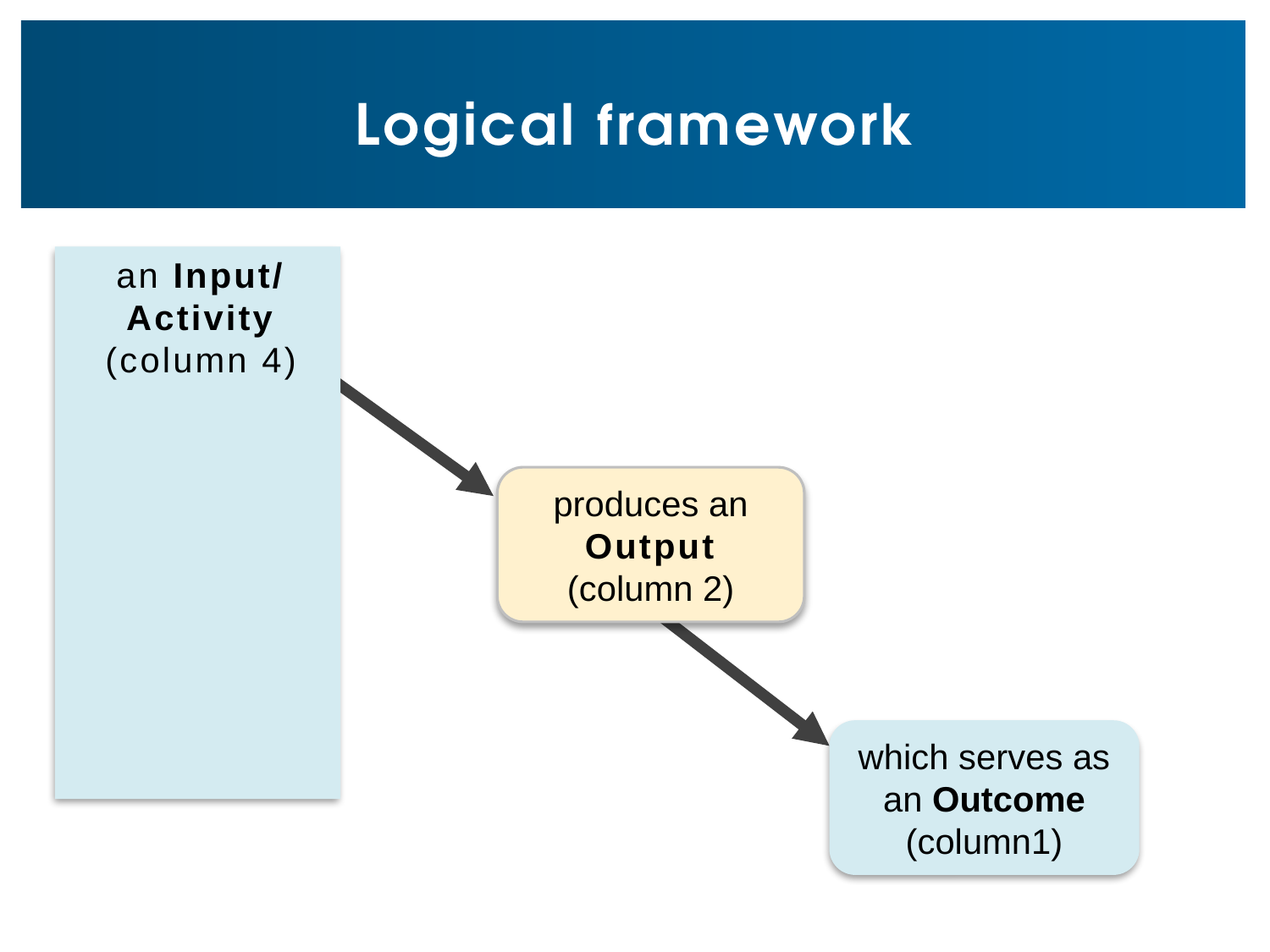

# Logical framework
an Input/ Activity
(column 4)
produces an Output
(column 2)
which serves as an Outcome
(column1)